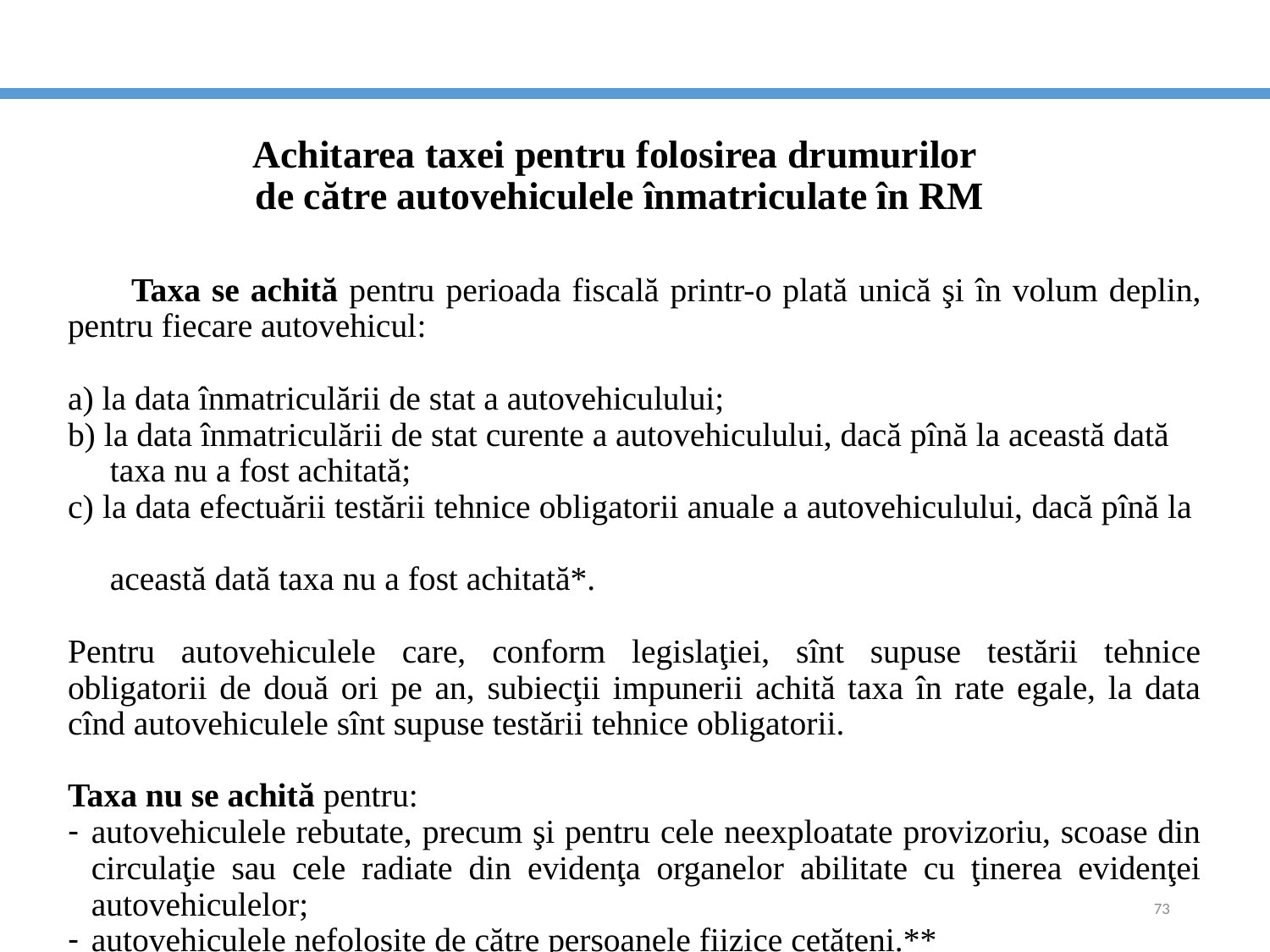

# Achitarea taxei pentru folosirea drumurilor de către autovehiculele înmatriculate în RM

Taxa se achită pentru perioada fiscală printr-o plată unică şi în volum deplin, pentru fiecare autovehicul:

a) la data înmatriculării de stat a autovehiculului;
b) la data înmatriculării de stat curente a autovehiculului, dacă pînă la această dată
     taxa nu a fost achitată;
c) la data efectuării testării tehnice obligatorii anuale a autovehiculului, dacă pînă la
     această dată taxa nu a fost achitată*.

Pentru autovehiculele care, conform legislaţiei, sînt supuse testării tehnice obligatorii de două ori pe an, subiecţii impunerii achită taxa în rate egale, la data cînd autovehiculele sînt supuse testării tehnice obligatorii.

Taxa nu se achită pentru:
autovehiculele rebutate, precum şi pentru cele neexploatate provizoriu, scoase din circulaţie sau cele radiate din evidenţa organelor abilitate cu ţinerea evidenţei autovehiculelor;
autovehiculele nefolosite de către persoanele fiizice cetăţeni.**

73